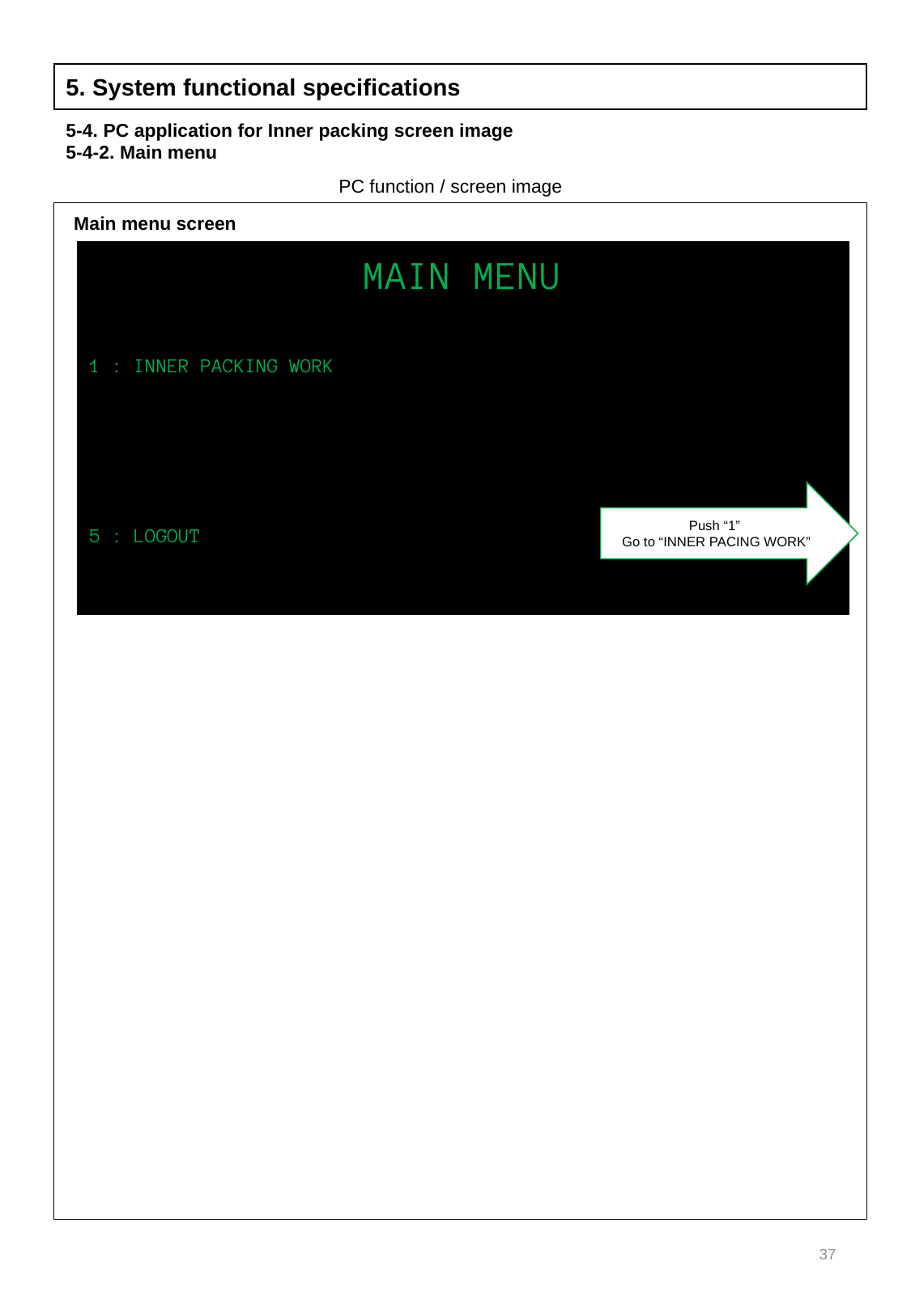

5. System functional specifications
5-4. PC application for Inner packing screen image
5-4-2. Main menu
PC function / screen image

Main menu screen

MAIN MENU
1 : INNER PACKING WORK

5 : LOGOUT
Push “1”
Go to “INNER PACING WORK”
37